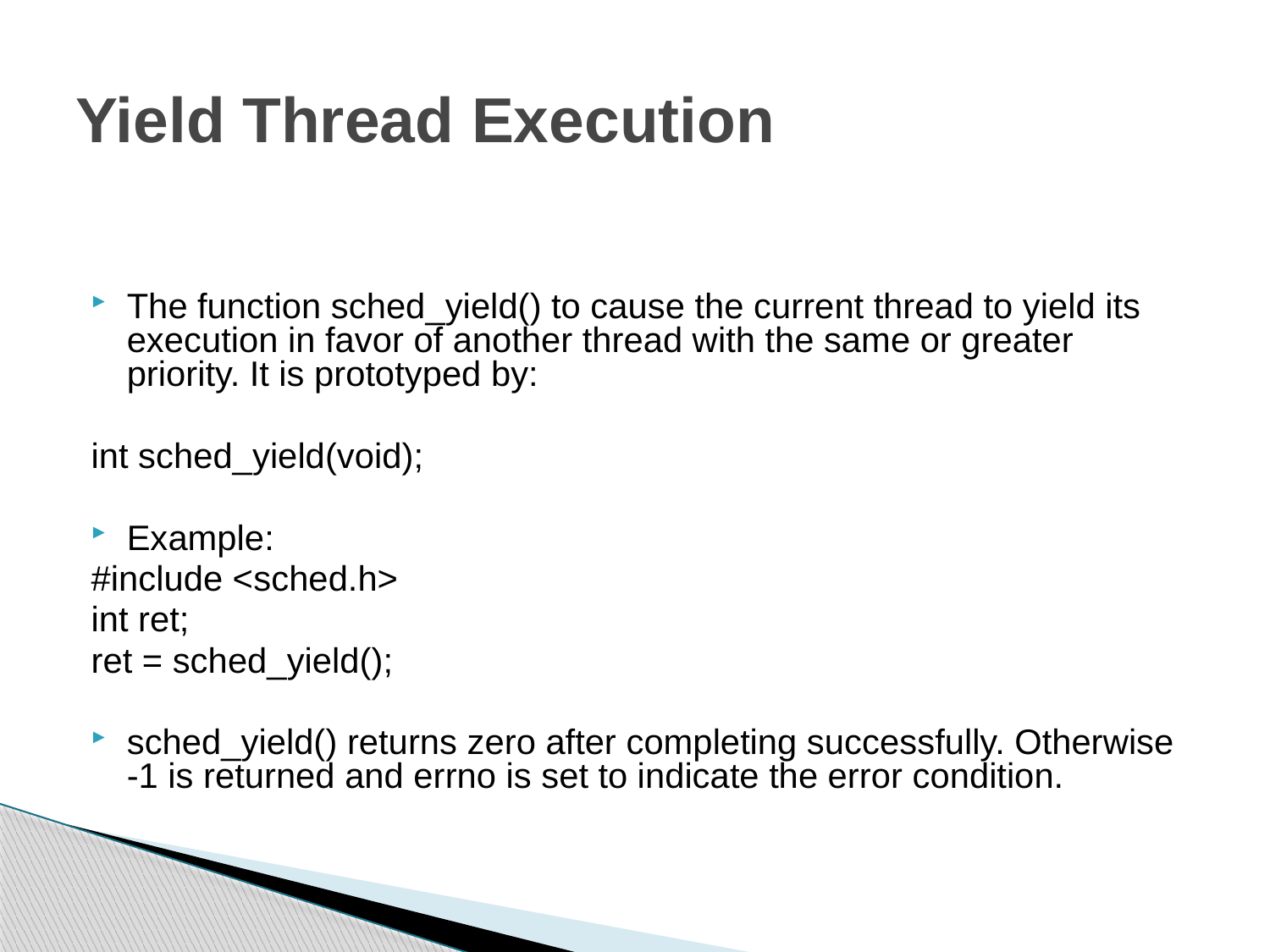

# Yield Thread Execution
The function sched_yield() to cause the current thread to yield its execution in favor of another thread with the same or greater priority. It is prototyped by:

int sched_yield(void);

Example:
#include <sched.h>
int ret;
ret = sched_yield();

sched_yield() returns zero after completing successfully. Otherwise -1 is returned and errno is set to indicate the error condition.